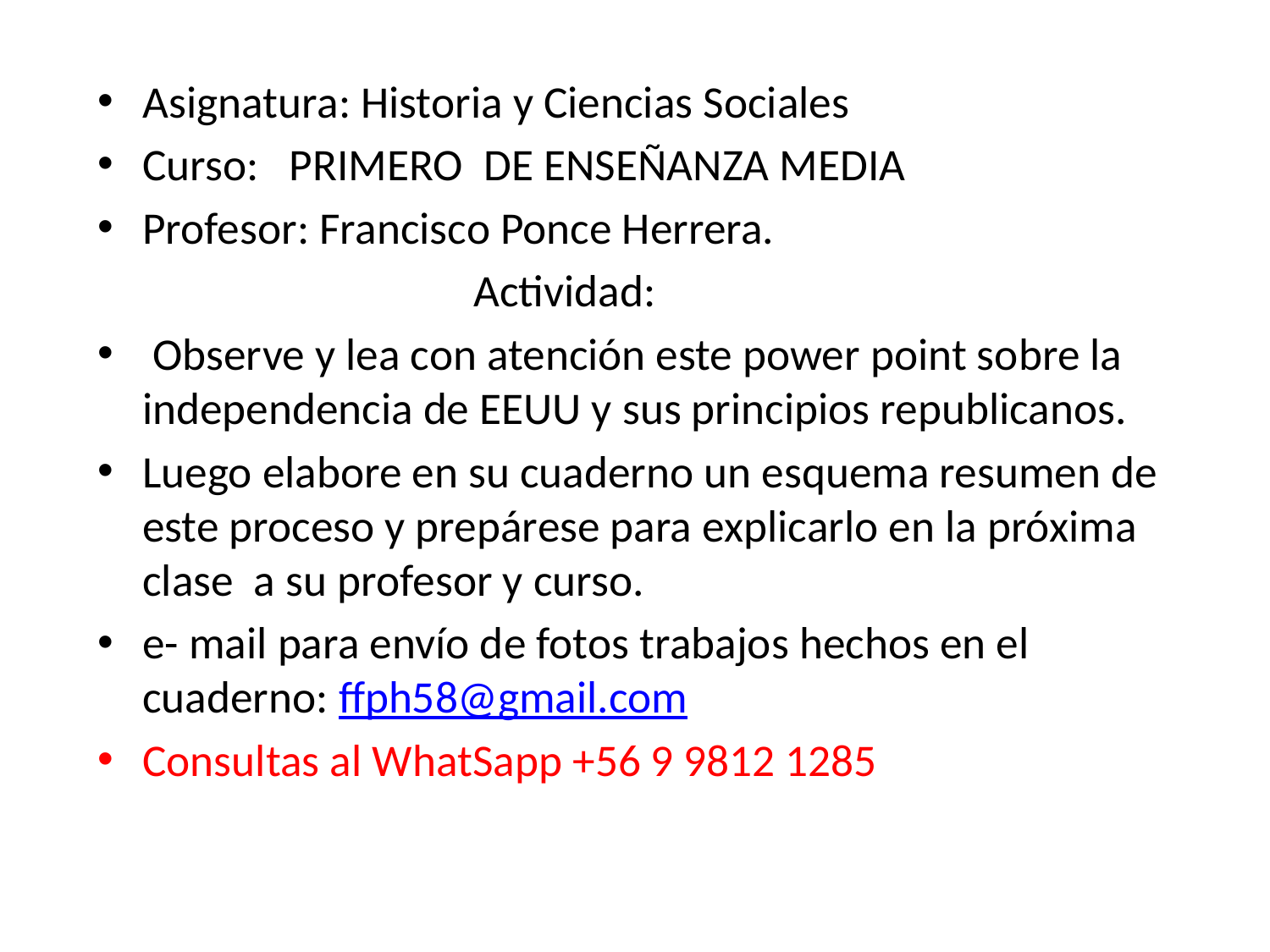

Asignatura: Historia y Ciencias Sociales
Curso:   PRIMERO  DE ENSEÑANZA MEDIA
Profesor: Francisco Ponce Herrera.
                                     Actividad:
 Observe y lea con atención este power point sobre la independencia de EEUU y sus principios republicanos.
Luego elabore en su cuaderno un esquema resumen de este proceso y prepárese para explicarlo en la próxima clase  a su profesor y curso.
e- mail para envío de fotos trabajos hechos en el cuaderno: ffph58@gmail.com
Consultas al WhatSapp +56 9 9812 1285